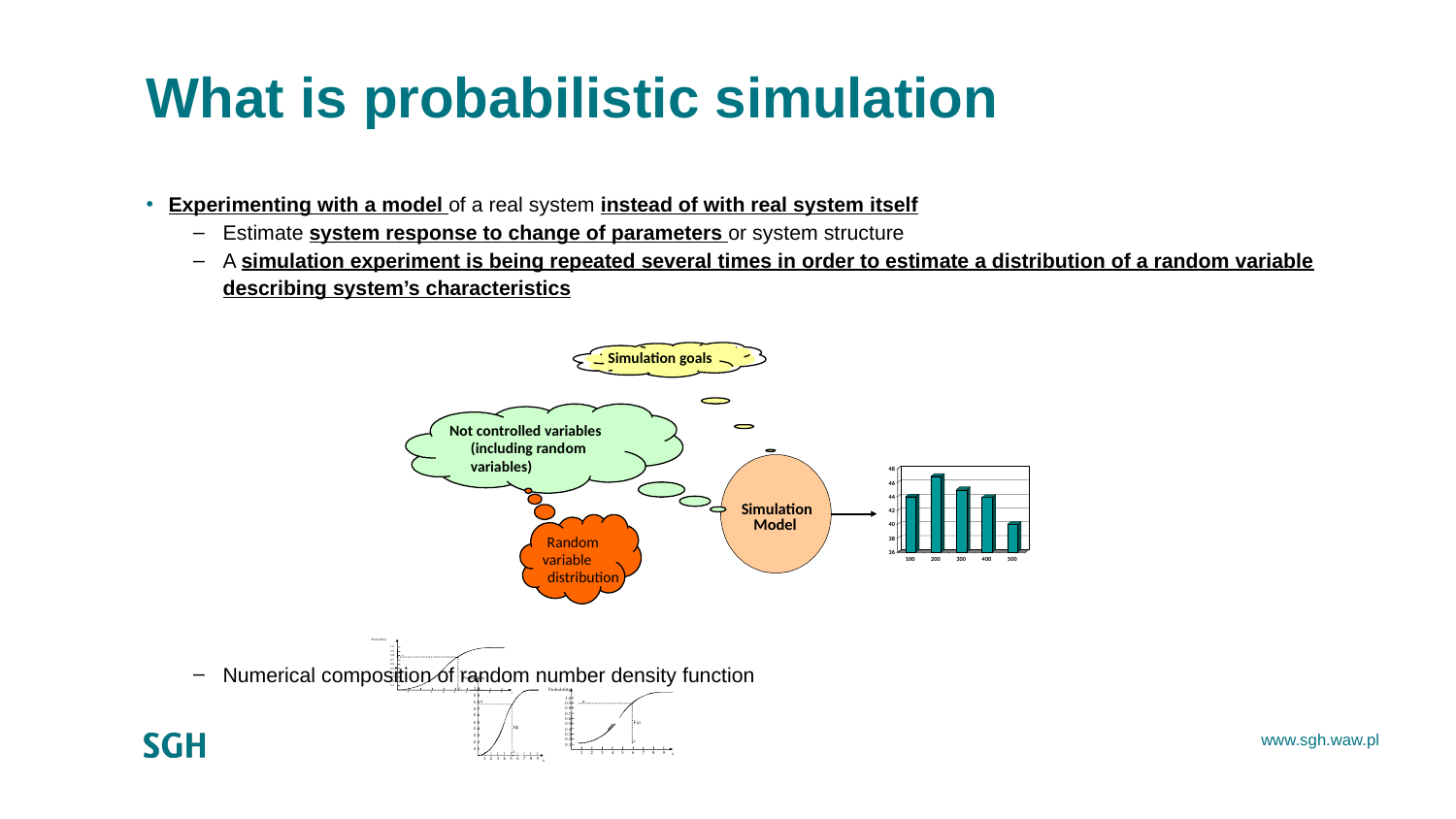

# What is probabilistic simulation
Experimenting with a model of a real system instead of with real system itself
Estimate system response to change of parameters or system structure
A simulation experiment is being repeated several times in order to estimate a distribution of a random variable describing system’s characteristics

Numerical composition of random number density function

Simulation goals

Not controlled variables

(including random variables)

Simulation
Model

48

46

44

42

40

Random
38

36
variable

100
200
300
400
500

distribution

Probability

1.0

0.9

u
0.8

0.7

0.6

0.5

F(
x
)
0.4

0.3

0.2

0.1

x

1
3
4
5
6
8
9
x

Probability

1.0

0.9

u
0.8

0.7

0.6

0.5

F(
x
)
0.4

0.3

0.2

0.1

x

1
2
3
4
5
6
7
8
9
x
Probability

u

F(
x
)

x

1.0

0.9

0.8

0.7

0.6

0.5

0.4

0.3

0.2

0.1

1
2
3
4
5
6
7
8
9
x

2
7